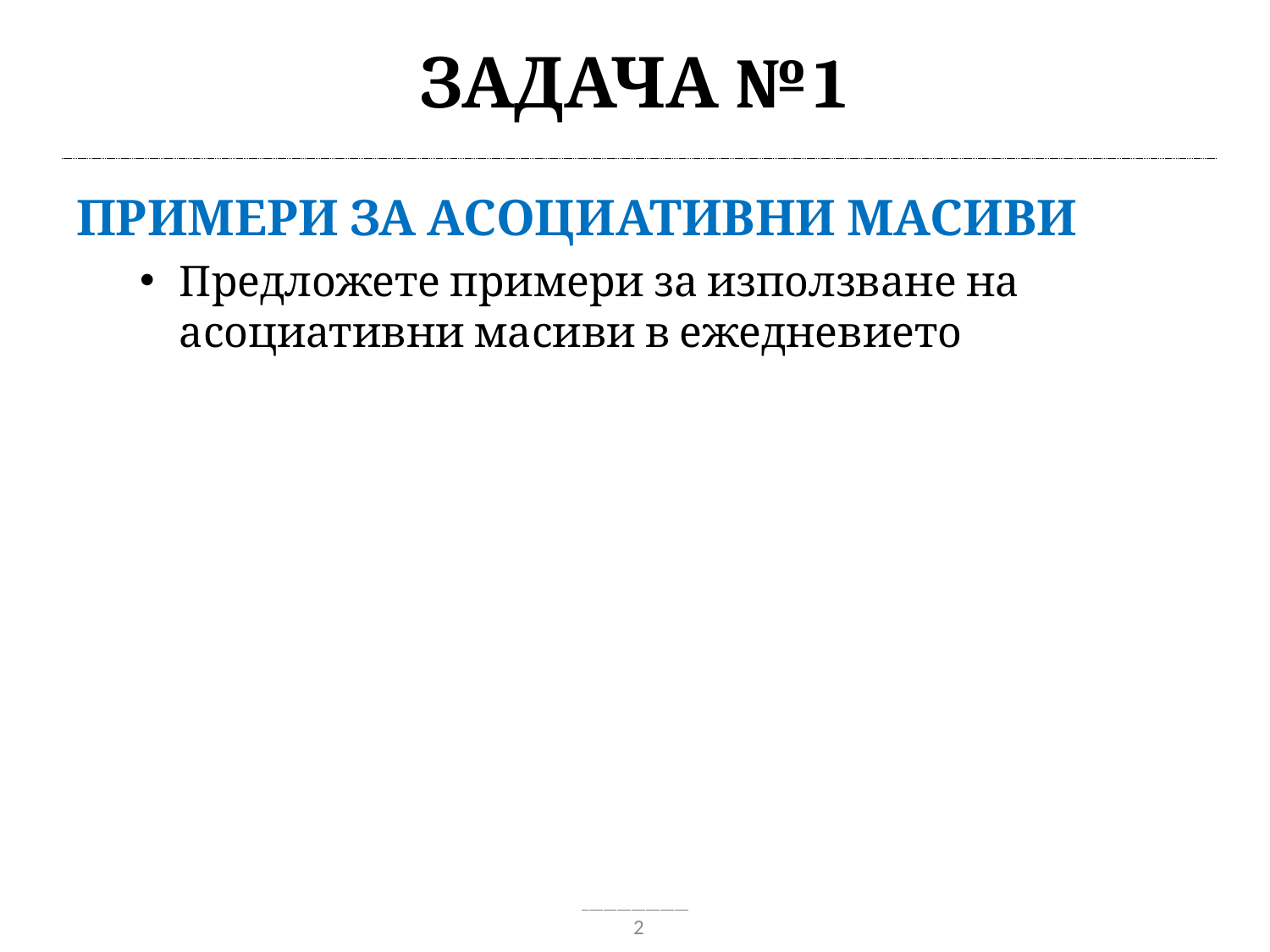

# Задача №1
Примери за асоциативни масиви
Предложете примери за използване на асоциативни масиви в ежедневието
2